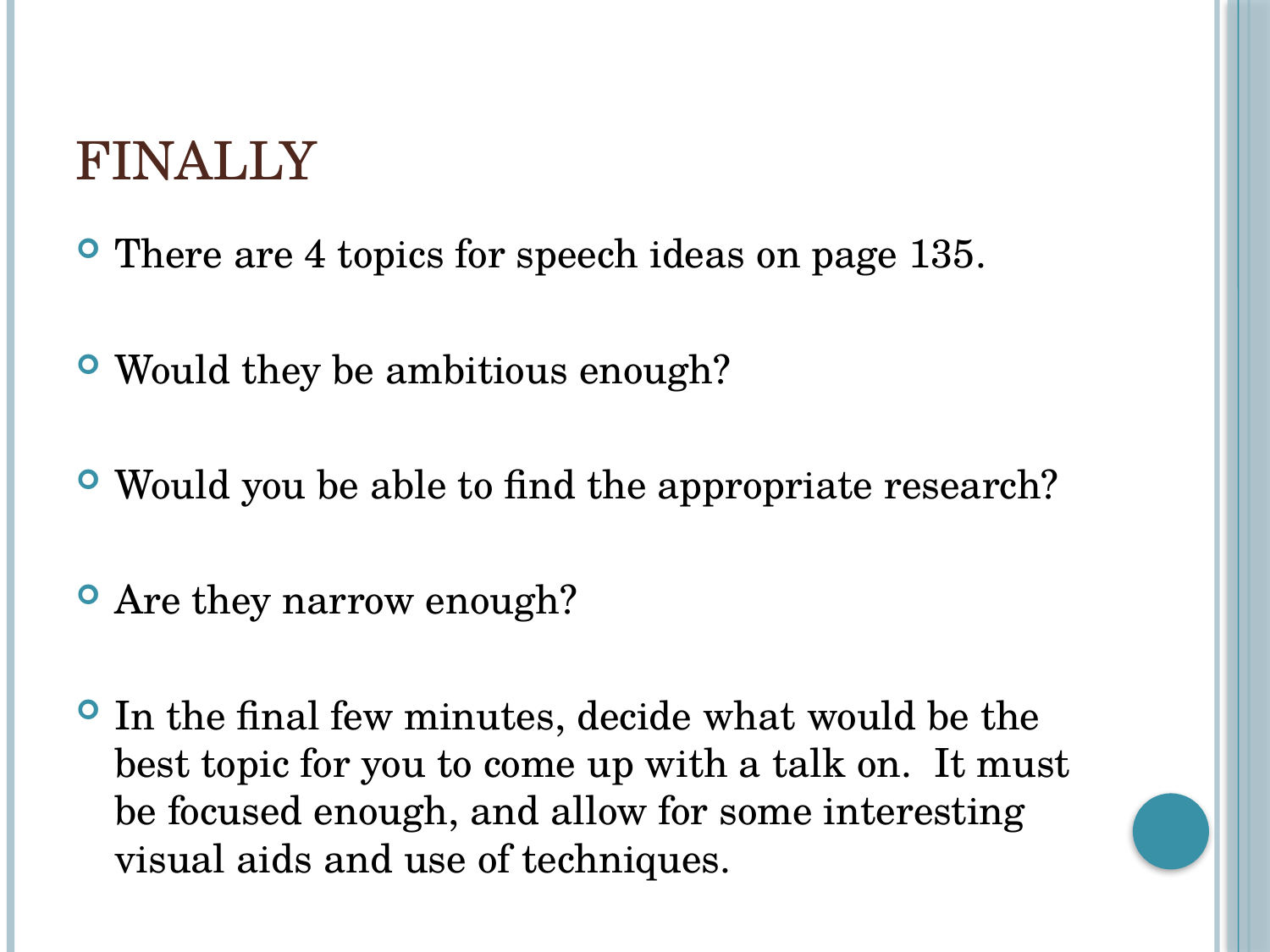

# Finally
There are 4 topics for speech ideas on page 135.

Would they be ambitious enough?

Would you be able to find the appropriate research?

Are they narrow enough?

In the final few minutes, decide what would be the best topic for you to come up with a talk on.  It must be focused enough, and allow for some interesting visual aids and use of techniques.